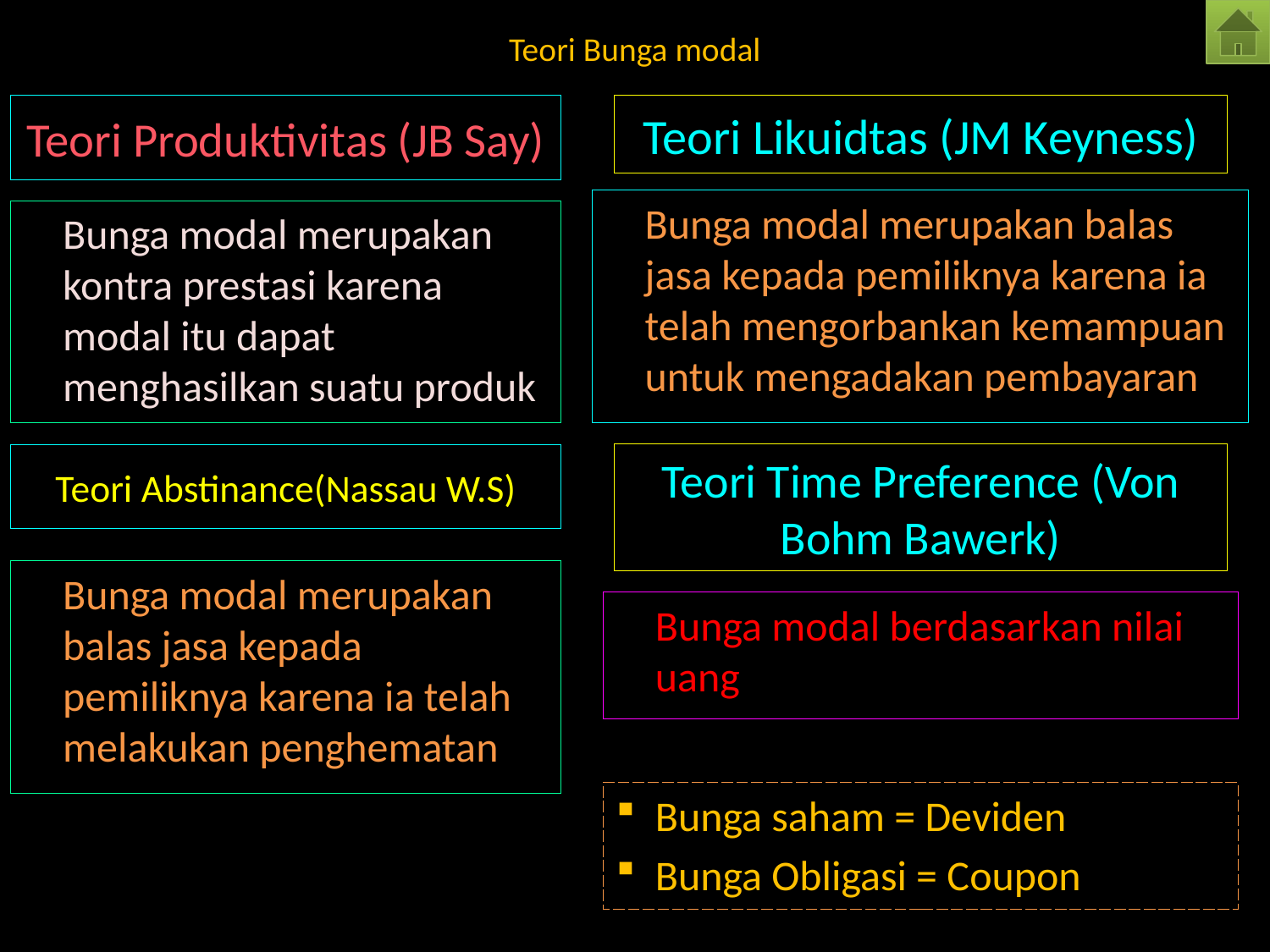

# Teori Bunga modal
Teori Produktivitas (JB Say)
Teori Likuidtas (JM Keyness)
	Bunga modal merupakan balas jasa kepada pemiliknya karena ia telah mengorbankan kemampuan untuk mengadakan pembayaran
	Bunga modal merupakan kontra prestasi karena modal itu dapat menghasilkan suatu produk
Teori Abstinance(Nassau W.S)
Teori Time Preference (Von Bohm Bawerk)
	Bunga modal merupakan balas jasa kepada pemiliknya karena ia telah melakukan penghematan
	Bunga modal berdasarkan nilai uang
Bunga saham = Deviden
Bunga Obligasi = Coupon